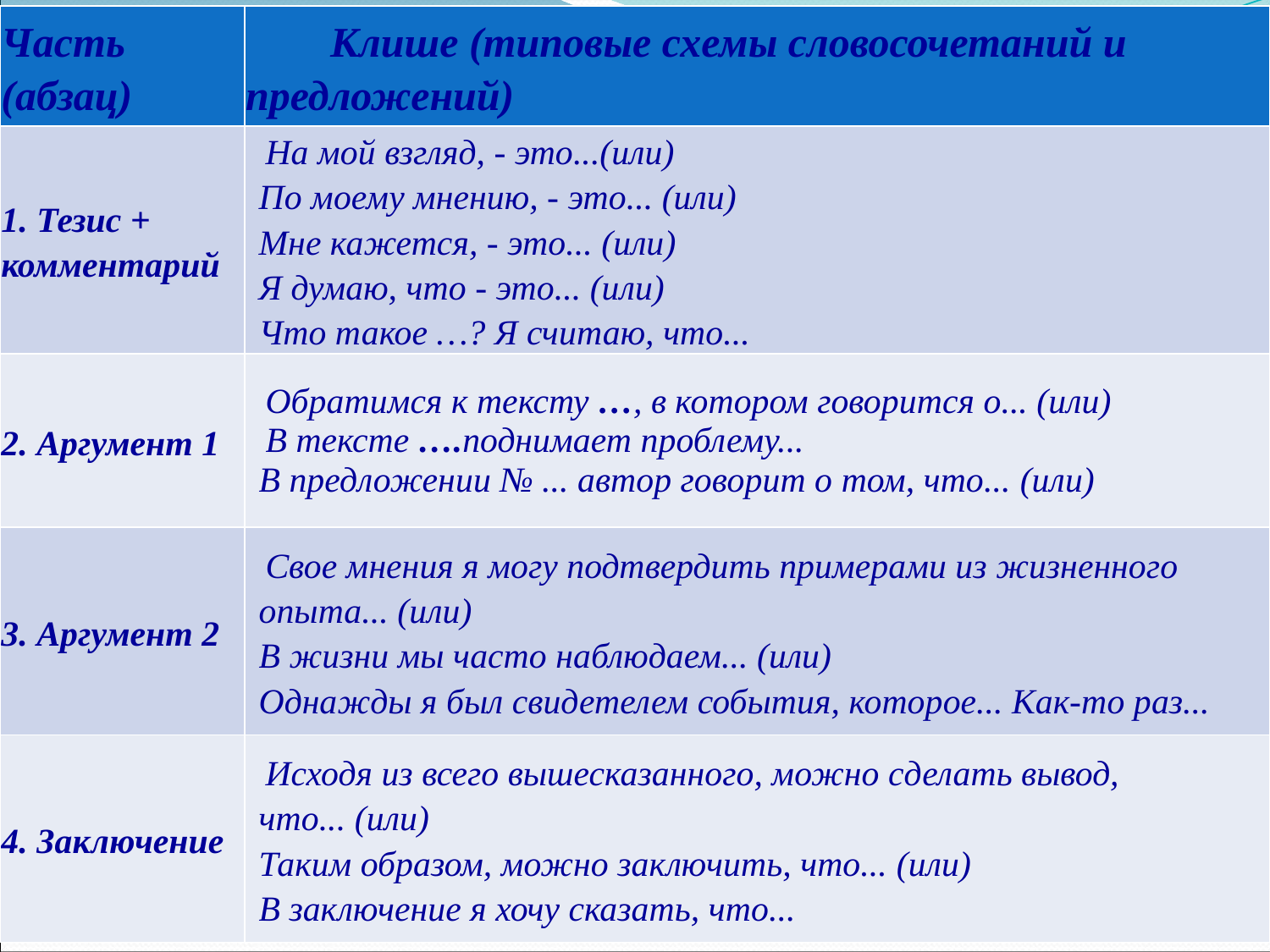

| Часть (абзац) | Клише (типовые схемы словосочетаний и предложений) |
| --- | --- |
| 1. Тезис + комментарий | На мой взгляд, - это...(или) По моему мнению, - это... (или) Мне кажется, - это... (или) Я думаю, что - это... (или) Что такое …? Я считаю, что... |
| 2. Аргумент 1 | Обратимся к тексту …, в котором говорится о... (или) В тексте ….поднимает проблему... В предложении № ... автор говорит о том, что... (или) |
| 3. Аргумент 2 | Свое мнения я могу подтвердить примерами из жизненного опыта... (или) В жизни мы часто наблюдаем... (или) Однажды я был свидетелем события, которое... Как-то раз... |
| 4. Заключение | Исходя из всего вышесказанного, можно сделать вывод, что... (или) Таким образом, можно заключить, что... (или) В заключение я хочу сказать, что... |